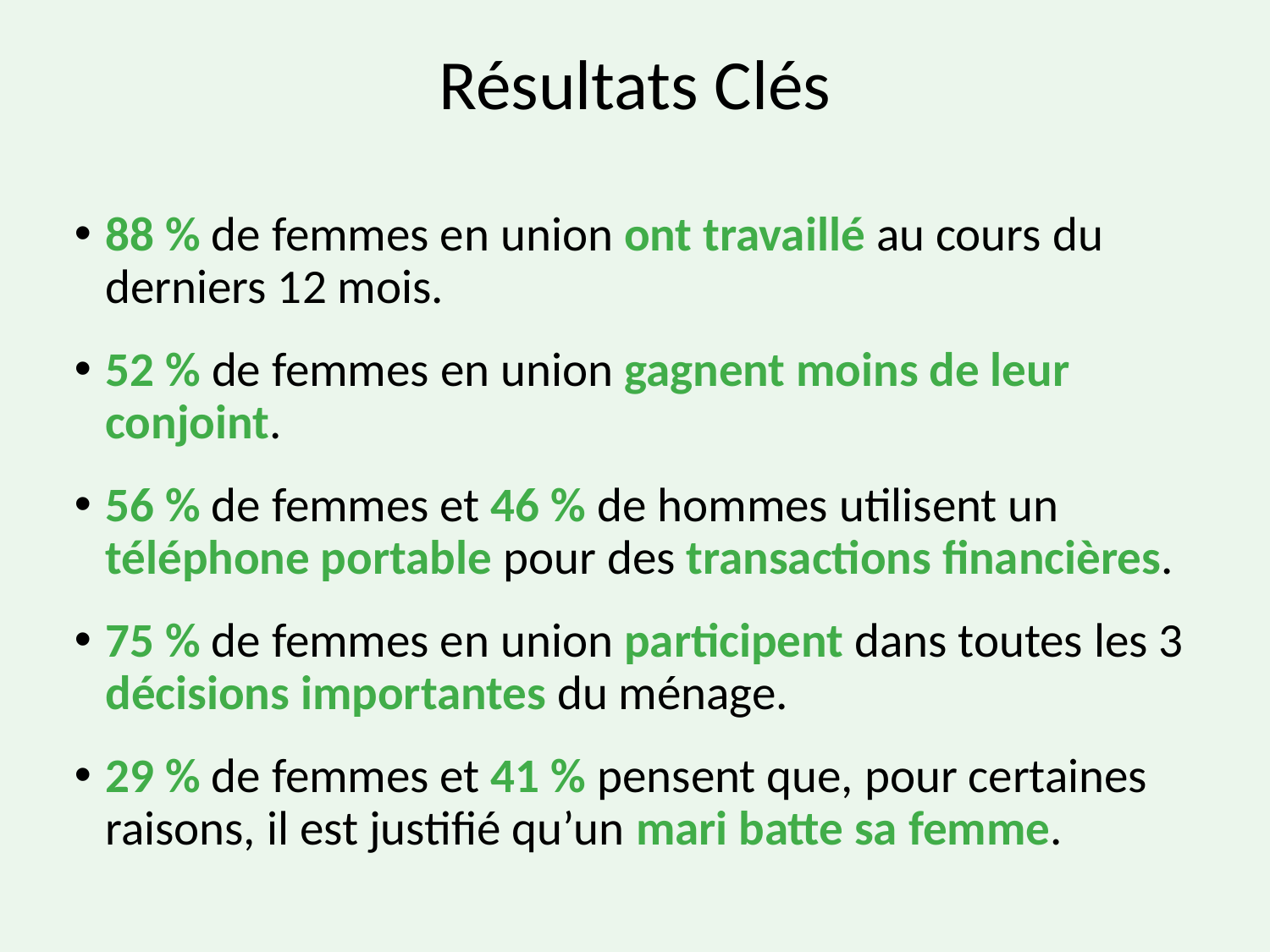

# Résultats Clés
88 % de femmes en union ont travaillé au cours du derniers 12 mois.
52 % de femmes en union gagnent moins de leur conjoint.
56 % de femmes et 46 % de hommes utilisent un téléphone portable pour des transactions financières.
75 % de femmes en union participent dans toutes les 3 décisions importantes du ménage.
29 % de femmes et 41 % pensent que, pour certaines raisons, il est justifié qu’un mari batte sa femme.